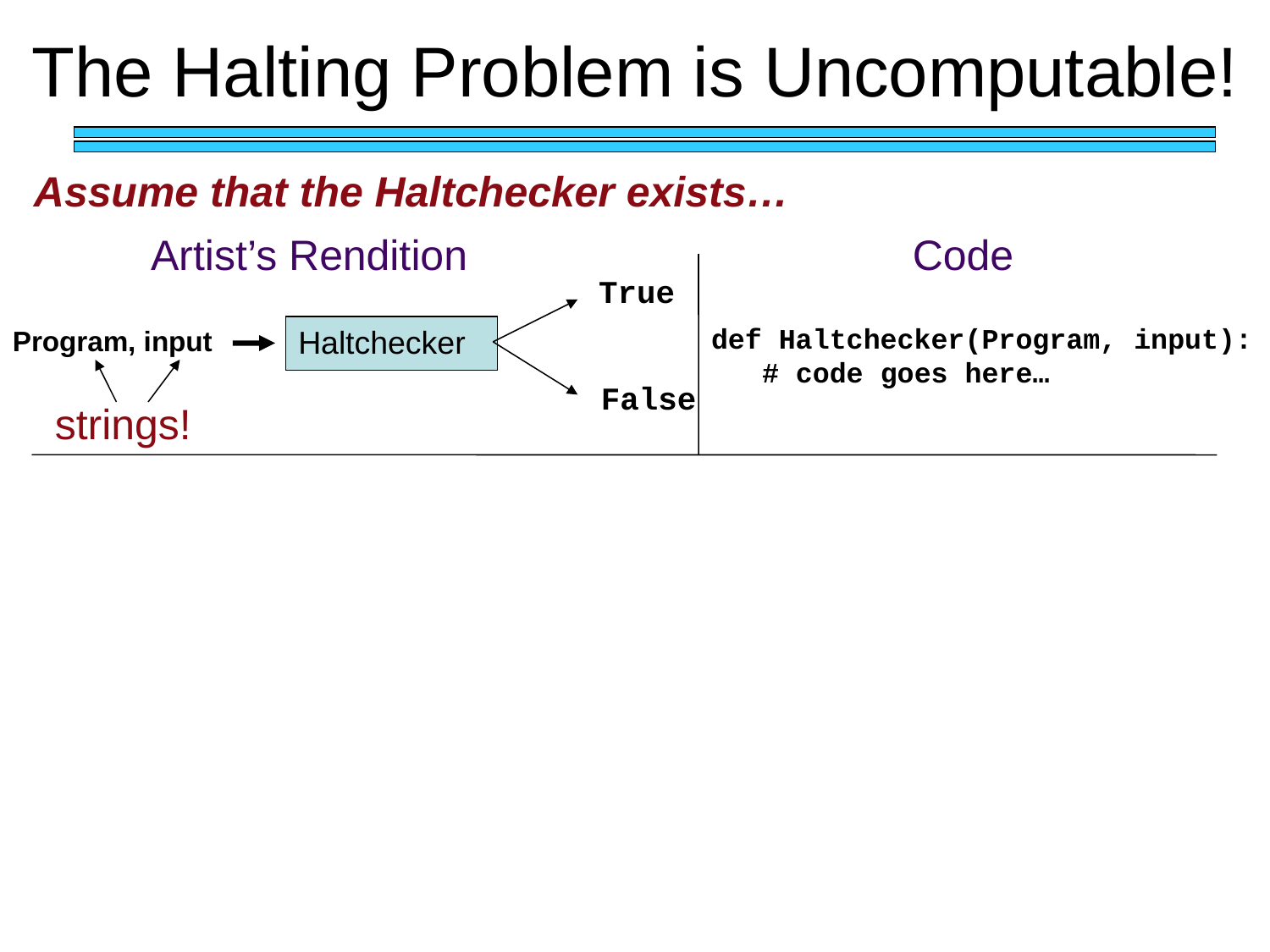

# The Halting Problem is Uncomputable!

Assume that the Haltchecker exists…
Artist’s Rendition
Code

True

def Haltchecker(Program, input):
   # code goes here…

Haltchecker
Program, input

False
strings!